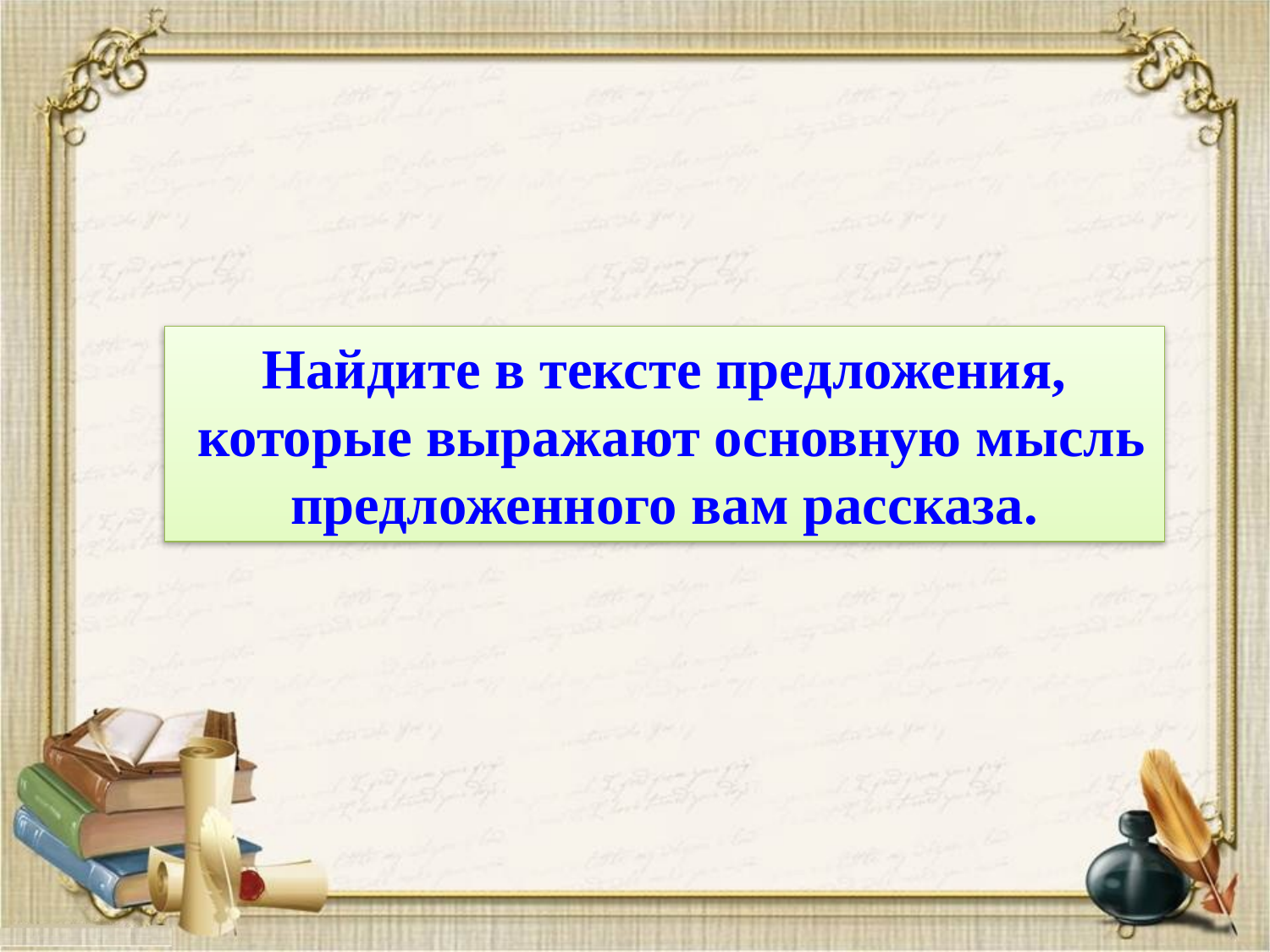

Найдите в тексте предложения,
 которые выражают основную мысль предложенного вам рассказа.